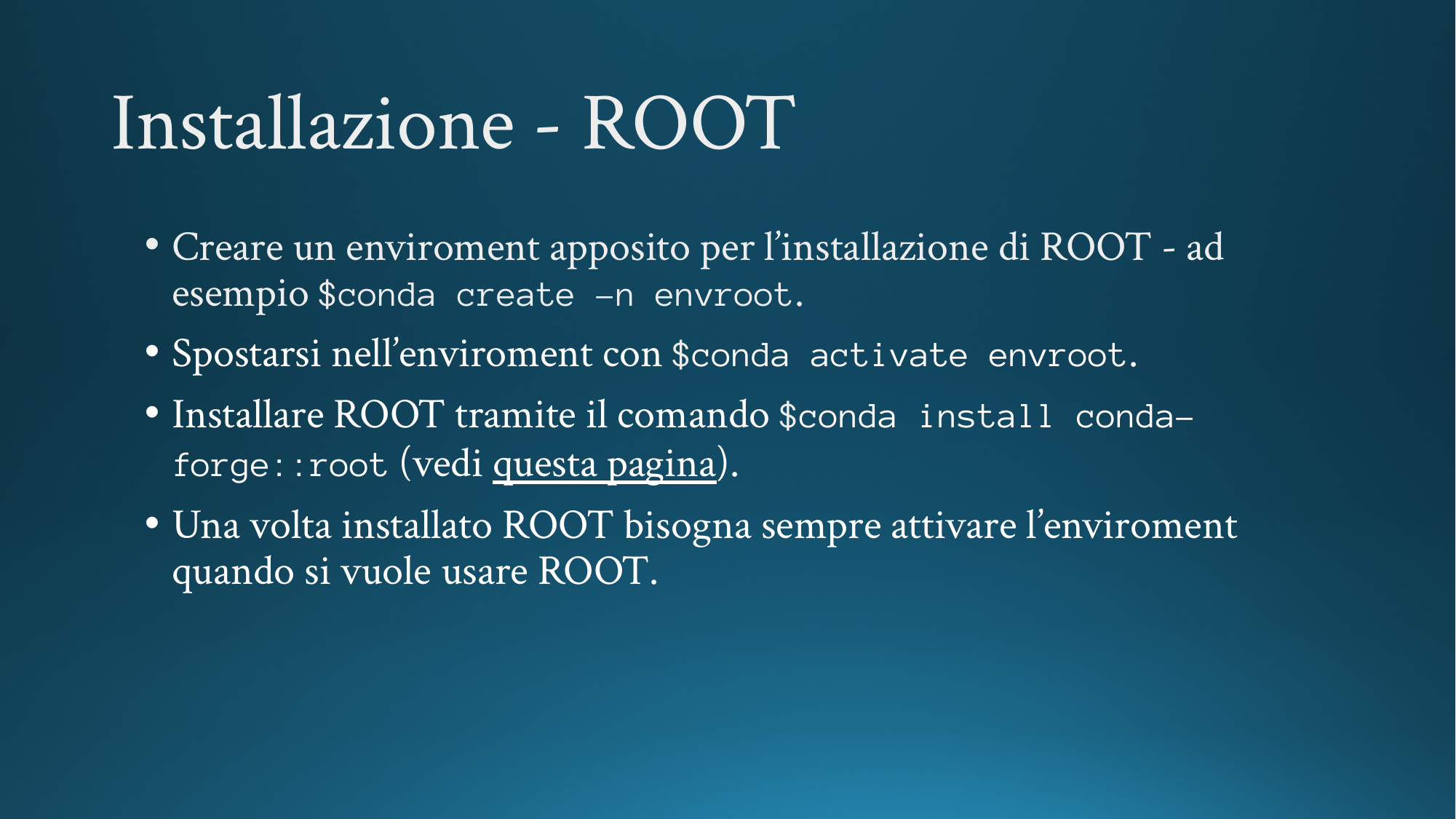

# Installazione - ROOT
Creare un enviroment apposito per l’installazione di ROOT - ad esempio $conda create –n envroot.
Spostarsi nell’enviroment con $conda activate envroot.
Installare ROOT tramite il comando $conda install conda-forge::root (vedi questa pagina).
Una volta installato ROOT bisogna sempre attivare l’enviroment quando si vuole usare ROOT.